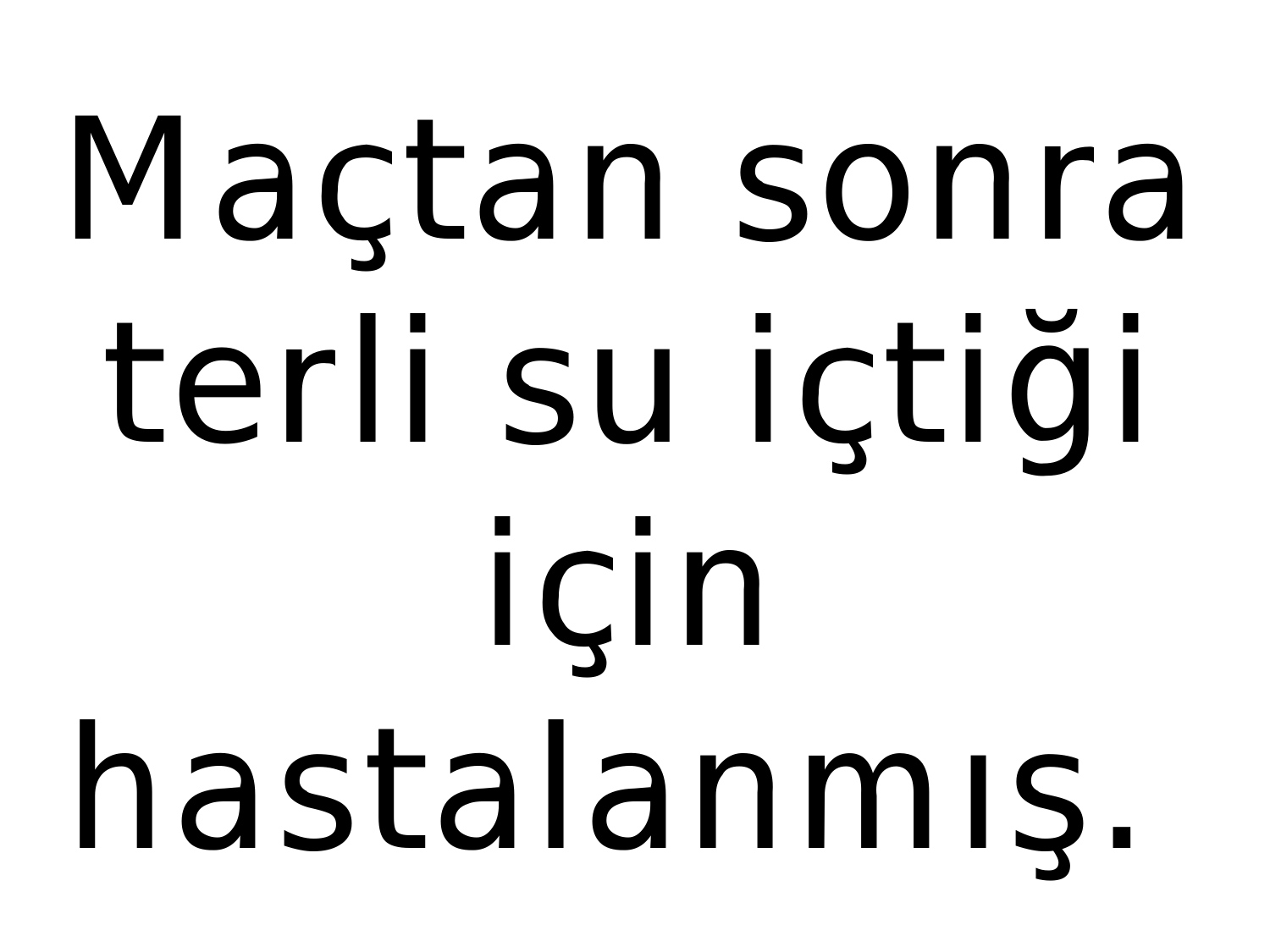

# Maçtan sonra terli su içtiği için hastalanmış.